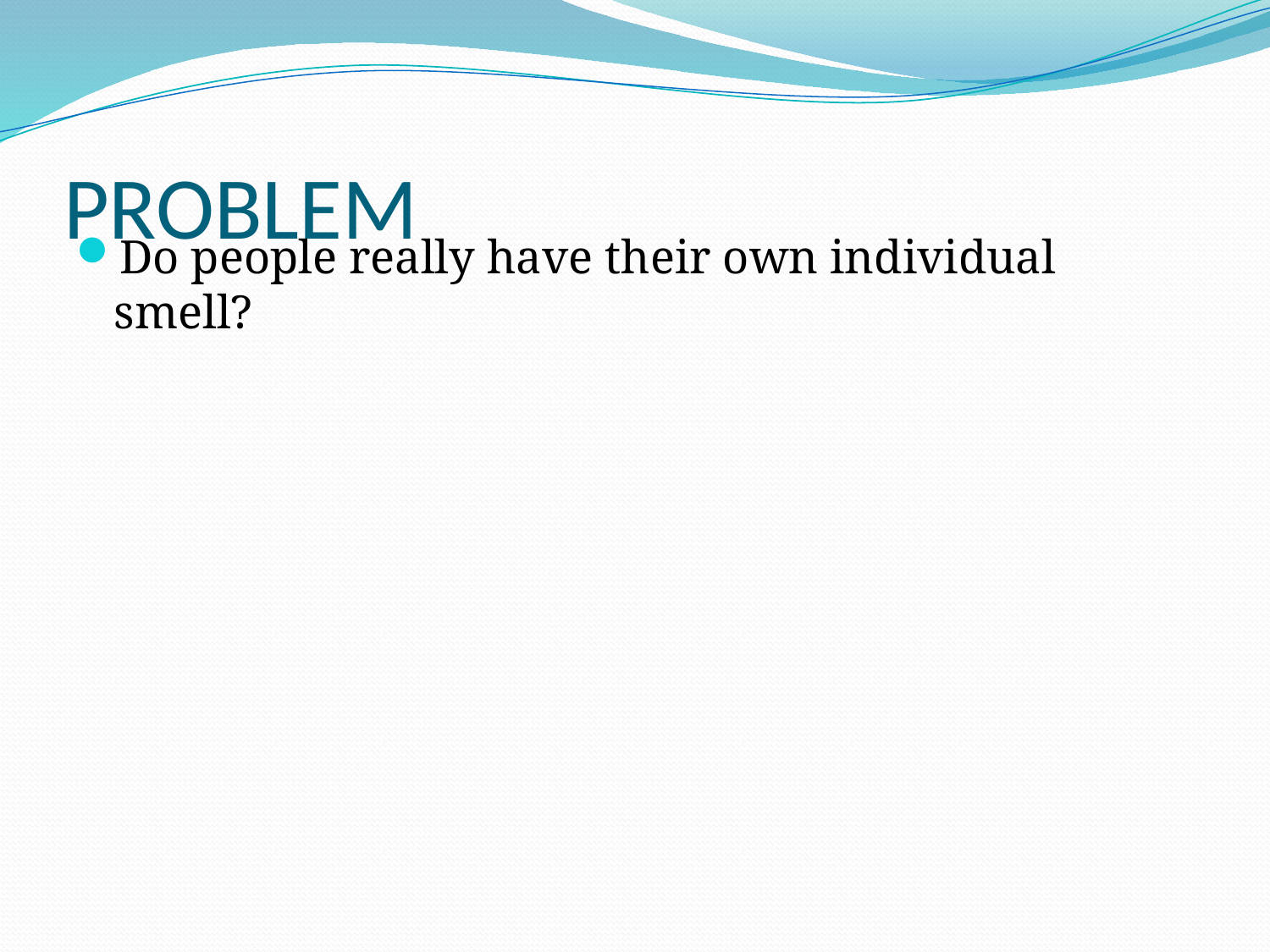

# PROBLEM
Do people really have their own individual smell?